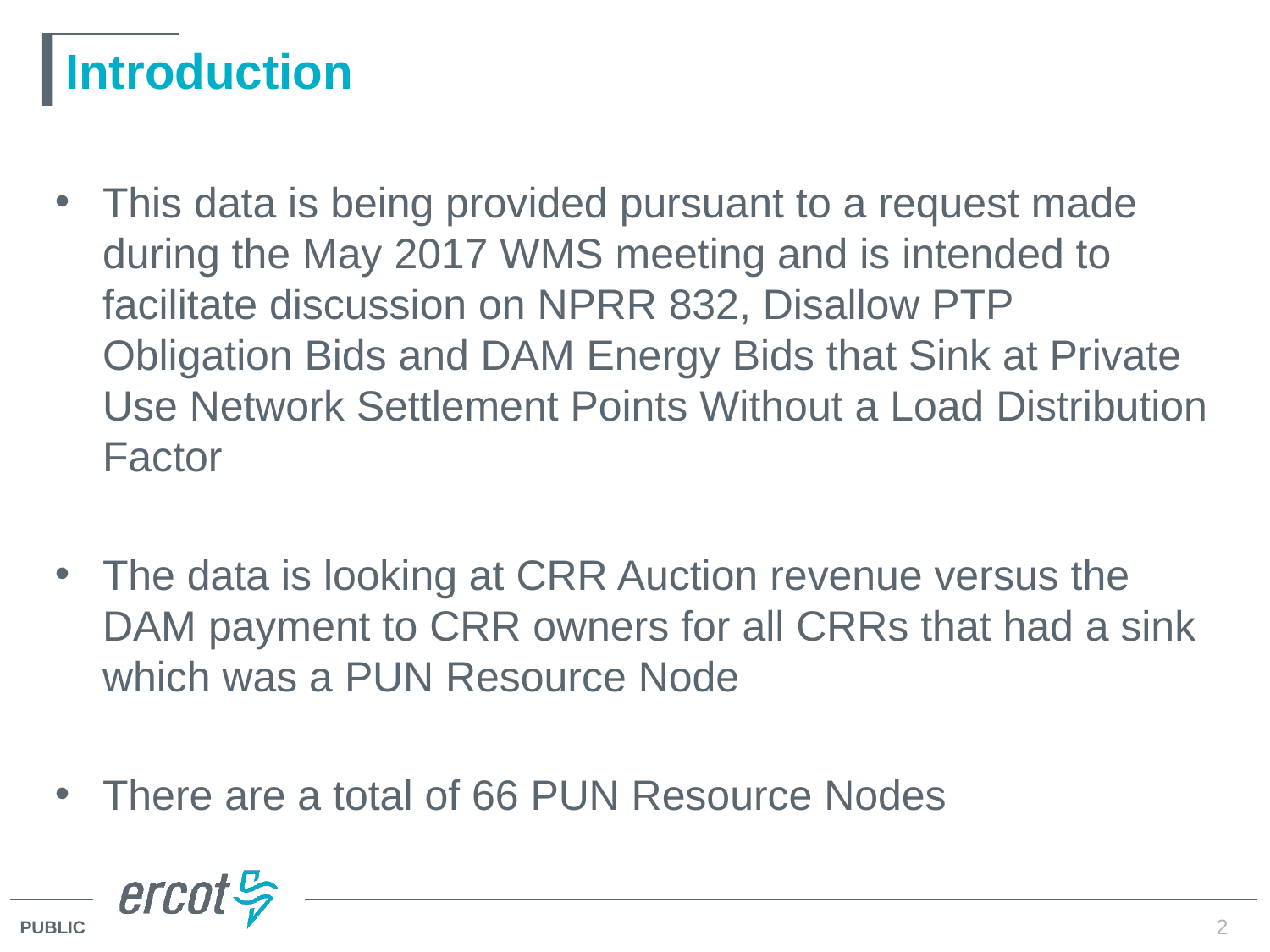

# Introduction
This data is being provided pursuant to a request made during the May 2017 WMS meeting and is intended to facilitate discussion on NPRR 832, Disallow PTP Obligation Bids and DAM Energy Bids that Sink at Private Use Network Settlement Points Without a Load Distribution Factor

The data is looking at CRR Auction revenue versus the DAM payment to CRR owners for all CRRs that had a sink which was a PUN Resource Node

There are a total of 66 PUN Resource Nodes
2